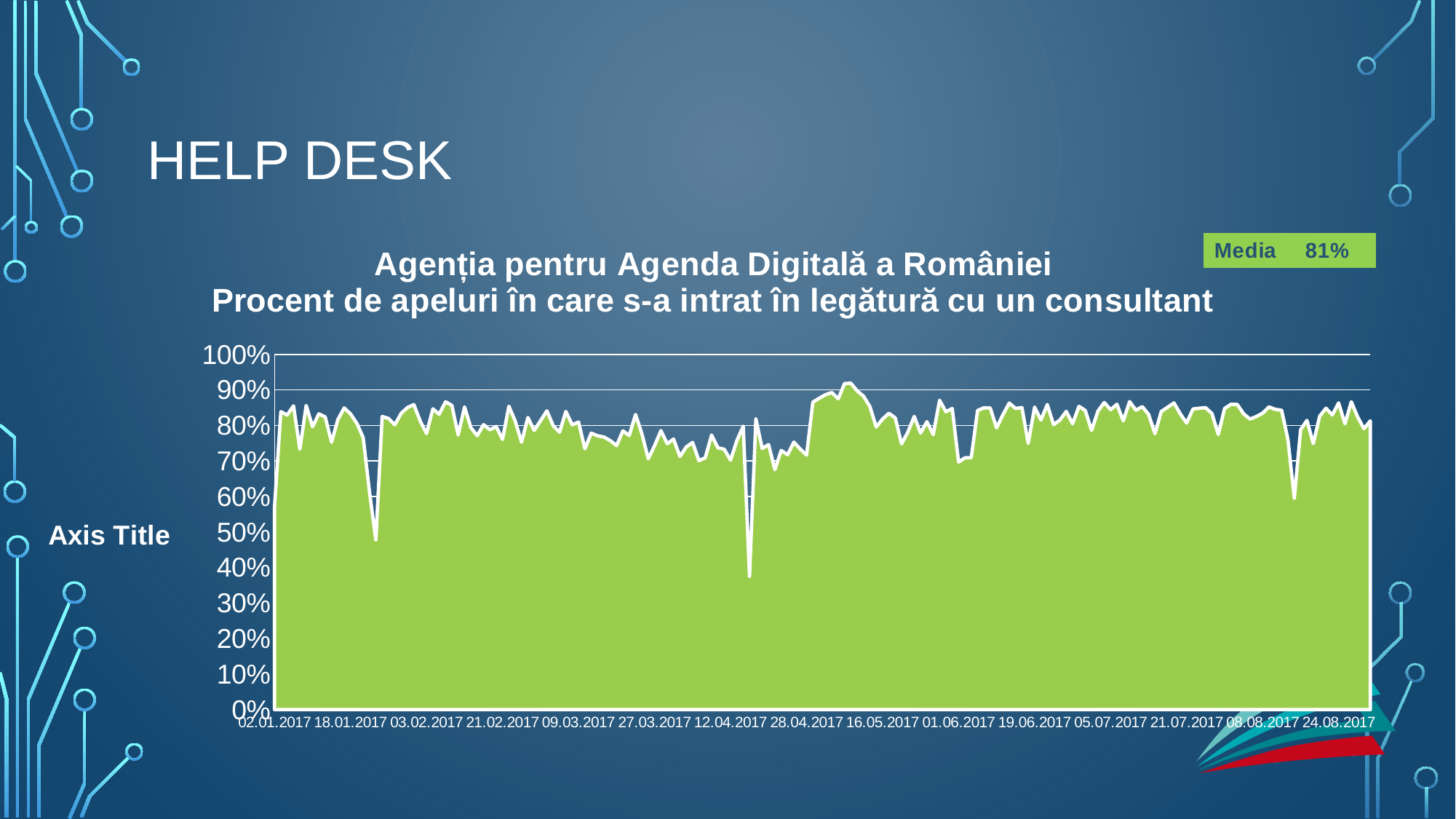

# Help desk

### Chart: Agenția pentru Agenda Digitală a României
Procent de apeluri în care s-a intrat în legătură cu un consultant

| Category | Total |
|---|---|
| 02.01.2017 | 0.571428571428572 |
| 03.01.2017 | 0.8390625 |
| 04.01.2017 | 0.829557713052858 |
| 05.01.2017 | 0.855409504550051 |
| 06.01.2017 | 0.733229329173167 |
| 09.01.2017 | 0.856378233719893 |
| 10.01.2017 | 0.796452702702702 |
| 11.01.2017 | 0.832692307692308 |
| 12.01.2017 | 0.824186991869918 |
| 13.01.2017 | 0.752688172043011 |
| 16.01.2017 | 0.816666666666666 |
| 17.01.2017 | 0.849375459221161 |
| 18.01.2017 | 0.832814930015552 |
| 19.01.2017 | 0.805983680870353 |
| 20.01.2017 | 0.76601195559351 |
| 23.01.2017 | 0.611599297012302 |
| 24.01.2017 | 0.477941176470588 |
| 25.01.2017 | 0.825568181818182 |
| 26.01.2017 | 0.819699499165276 |
| 27.01.2017 | 0.802090137165252 |
| 30.01.2017 | 0.834449178332319 |
| 31.01.2017 | 0.850692662904053 |
| 01.02.2017 | 0.858757062146893 |
| 02.02.2017 | 0.812717770034843 |
| 03.02.2017 | 0.777173913043478 |
| 06.02.2017 | 0.846994535519126 |
| 07.02.2017 | 0.831683168316831 |
| 08.02.2017 | 0.866832092638544 |
| 09.02.2017 | 0.856592877767084 |
| 10.02.2017 | 0.773041474654378 |
| 13.02.2017 | 0.852112676056338 |
| 14.02.2017 | 0.793888166449935 |
| 15.02.2017 | 0.771334792122538 |
| 16.02.2017 | 0.802425106990014 |
| 17.02.2017 | 0.788053949903661 |
| 20.02.2017 | 0.797127468581688 |
| 21.02.2017 | 0.760744985673353 |
| 22.02.2017 | 0.854225352112676 |
| 23.02.2017 | 0.81260945709282 |
| 24.02.2017 | 0.752767527675277 |
| 27.02.2017 | 0.822510822510823 |
| 28.02.2017 | 0.78593652769135 |
| 01.03.2017 | 0.813698630136986 |
| 02.03.2017 | 0.841317365269461 |
| 03.03.2017 | 0.799301919720768 |
| 06.03.2017 | 0.780927835051546 |
| 07.03.2017 | 0.839615076182839 |
| 08.03.2017 | 0.801869158878505 |
| 09.03.2017 | 0.809792843691149 |
| 10.03.2017 | 0.734426229508197 |
| 13.03.2017 | 0.778501628664495 |
| 14.03.2017 | 0.771156138259833 |
| 15.03.2017 | 0.767502160760588 |
| 16.03.2017 | 0.757470465601112 |
| 17.03.2017 | 0.743386243386243 |
| 20.03.2017 | 0.784980744544288 |
| 21.03.2017 | 0.771739130434783 |
| 22.03.2017 | 0.830977953646128 |
| 23.03.2017 | 0.77680250783699 |
| 24.03.2017 | 0.706365503080082 |
| 27.03.2017 | 0.743124026984951 |
| 28.03.2017 | 0.785472972972973 |
| 29.03.2017 | 0.748687664041995 |
| 30.03.2017 | 0.761832061068702 |
| 31.03.2017 | 0.712574850299401 |
| 03.04.2017 | 0.739473684210526 |
| 04.04.2017 | 0.752342704149933 |
| 05.04.2017 | 0.701008645533141 |
| 06.04.2017 | 0.709027777777778 |
| 07.04.2017 | 0.773156899810964 |
| 10.04.2017 | 0.737113402061856 |
| 11.04.2017 | 0.733222407099279 |
| 12.04.2017 | 0.702380952380952 |
| 13.04.2017 | 0.757425742574257 |
| 14.04.2017 | 0.798029556650246 |
| 17.04.2017 | 0.375 |
| 18.04.2017 | 0.818377216550242 |
| 19.04.2017 | 0.735089463220676 |
| 20.04.2017 | 0.746268656716418 |
| 21.04.2017 | 0.675478577939836 |
| 24.04.2017 | 0.729715489989463 |
| 25.04.2017 | 0.717750826901874 |
| 26.04.2017 | 0.75316074653823 |
| 27.04.2017 | 0.73365913255956 |
| 28.04.2017 | 0.71677559912854 |
| 01.05.2017 | 0.865740740740741 |
| 02.05.2017 | 0.876698014629049 |
| 03.05.2017 | 0.886721991701245 |
| 04.05.2017 | 0.89261744966443 |
| 05.05.2017 | 0.875304136253042 |
| 08.05.2017 | 0.918103448275862 |
| 09.05.2017 | 0.919026548672566 |
| 10.05.2017 | 0.897226753670473 |
| 11.05.2017 | 0.882389162561577 |
| 12.05.2017 | 0.853191489361702 |
| 15.05.2017 | 0.795850622406639 |
| 16.05.2017 | 0.818100358422939 |
| 17.05.2017 | 0.834517766497462 |
| 18.05.2017 | 0.821466524973432 |
| 19.05.2017 | 0.748221906116643 |
| 22.05.2017 | 0.78166915052161 |
| 23.05.2017 | 0.825528007346189 |
| 24.05.2017 | 0.778625954198473 |
| 25.05.2017 | 0.810669456066946 |
| 26.05.2017 | 0.774193548387097 |
| 29.05.2017 | 0.871080139372822 |
| 30.05.2017 | 0.838569880823402 |
| 31.05.2017 | 0.847946725860155 |
| 01.06.2017 | 0.696969696969697 |
| 02.06.2017 | 0.708994708994709 |
| 05.06.2017 | 0.709677419354839 |
| 06.06.2017 | 0.842211055276382 |
| 07.06.2017 | 0.849909584086799 |
| 08.06.2017 | 0.849177330895795 |
| 09.06.2017 | 0.793319415448852 |
| 12.06.2017 | 0.830430797433547 |
| 13.06.2017 | 0.863045141545524 |
| 14.06.2017 | 0.84795918367347 |
| 15.06.2017 | 0.850509626274066 |
| 16.06.2017 | 0.749667110519308 |
| 19.06.2017 | 0.851634534786253 |
| 20.06.2017 | 0.815352697095436 |
| 21.06.2017 | 0.858895705521473 |
| 22.06.2017 | 0.802371541501976 |
| 23.06.2017 | 0.815315315315315 |
| 26.06.2017 | 0.83974358974359 |
| 27.06.2017 | 0.804830917874396 |
| 28.06.2017 | 0.853838065194532 |
| 29.06.2017 | 0.842358604091456 |
| 30.06.2017 | 0.786078098471986 |
| 03.07.2017 | 0.84051724137931 |
| 04.07.2017 | 0.864705882352941 |
| 05.07.2017 | 0.844494892167991 |
| 06.07.2017 | 0.859602649006622 |
| 07.07.2017 | 0.813036020583191 |
| 10.07.2017 | 0.867334167709637 |
| 11.07.2017 | 0.84304932735426 |
| 12.07.2017 | 0.853146853146853 |
| 13.07.2017 | 0.831185567010309 |
| 14.07.2017 | 0.777027027027027 |
| 17.07.2017 | 0.83943661971831 |
| 18.07.2017 | 0.851473922902494 |
| 19.07.2017 | 0.863568215892054 |
| 20.07.2017 | 0.832822085889571 |
| 21.07.2017 | 0.806930693069307 |
| 24.07.2017 | 0.846313603322949 |
| 25.07.2017 | 0.848484848484849 |
| 26.07.2017 | 0.850068775790921 |
| 27.07.2017 | 0.83377308707124 |
| 28.07.2017 | 0.774853801169591 |
| 31.07.2017 | 0.847931873479319 |
| 01.08.2017 | 0.85971685971686 |
| 02.08.2017 | 0.859133126934985 |
| 03.08.2017 | 0.832876712328767 |
| 04.08.2017 | 0.818181818181818 |
| 07.08.2017 | 0.825190010857763 |
| 08.08.2017 | 0.834905660377359 |
| 09.08.2017 | 0.852300242130751 |
| 10.08.2017 | 0.84551724137931 |
| 11.08.2017 | 0.842794759825328 |
| 14.08.2017 | 0.76056338028169 |
| 15.08.2017 | 0.595238095238095 |
| 16.08.2017 | 0.78855975485189 |
| 17.08.2017 | 0.814285714285714 |
| 18.08.2017 | 0.749122807017544 |
| 21.08.2017 | 0.825897714907508 |
| 22.08.2017 | 0.848641655886158 |
| 23.08.2017 | 0.829648894668401 |
| 24.08.2017 | 0.863580998781973 |
| 25.08.2017 | 0.804918032786885 |
| 28.08.2017 | 0.866859623733719 |
| 29.08.2017 | 0.824 |
| 30.08.2017 | 0.790919952210275 |
| 31.08.2017 | 0.813278008298755 |